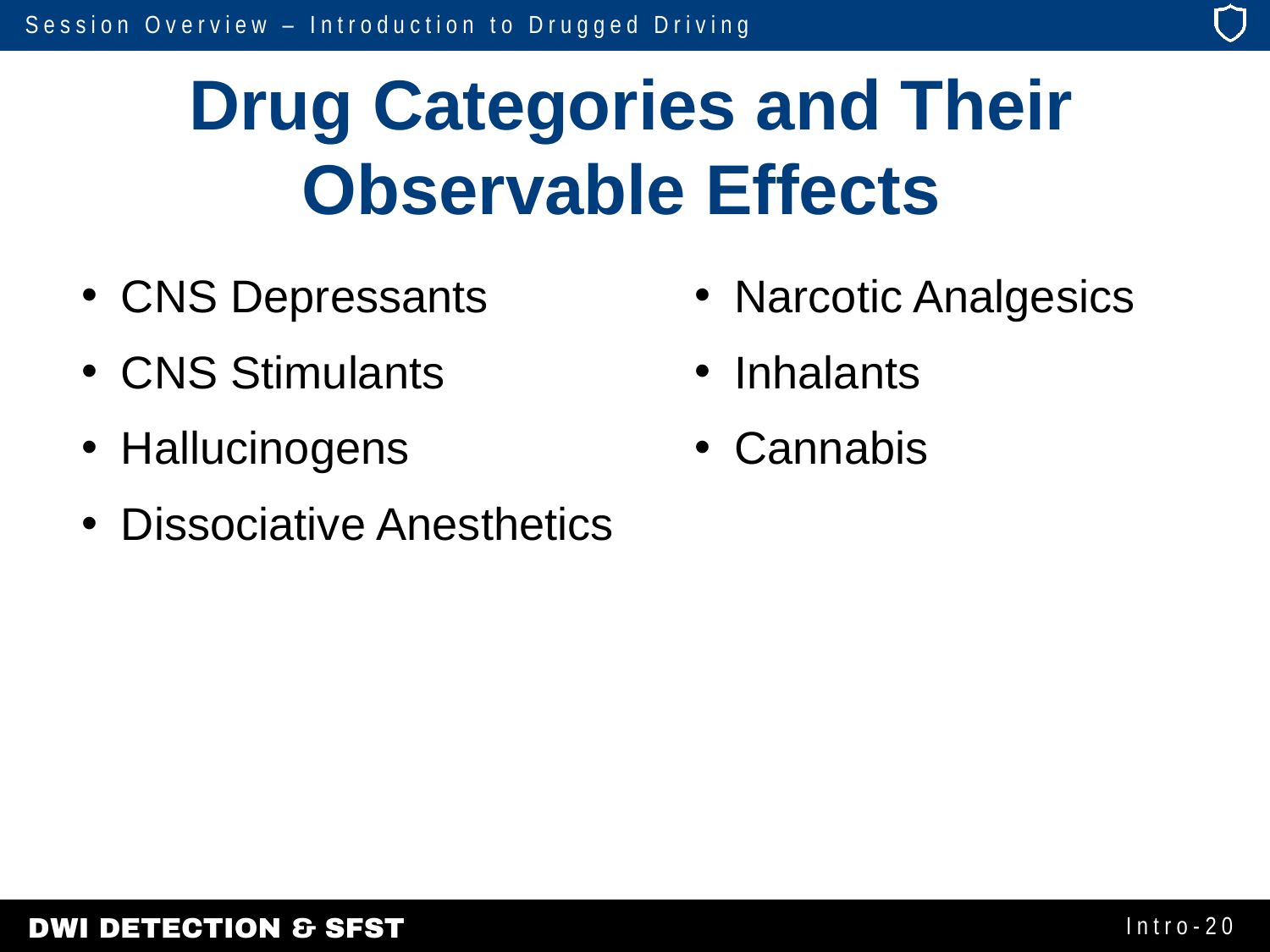

# Drug Categories and Their Observable Effects
Narcotic Analgesics
Inhalants
Cannabis

CNS Depressants
CNS Stimulants
Hallucinogens
Dissociative Anesthetics
Intro-20